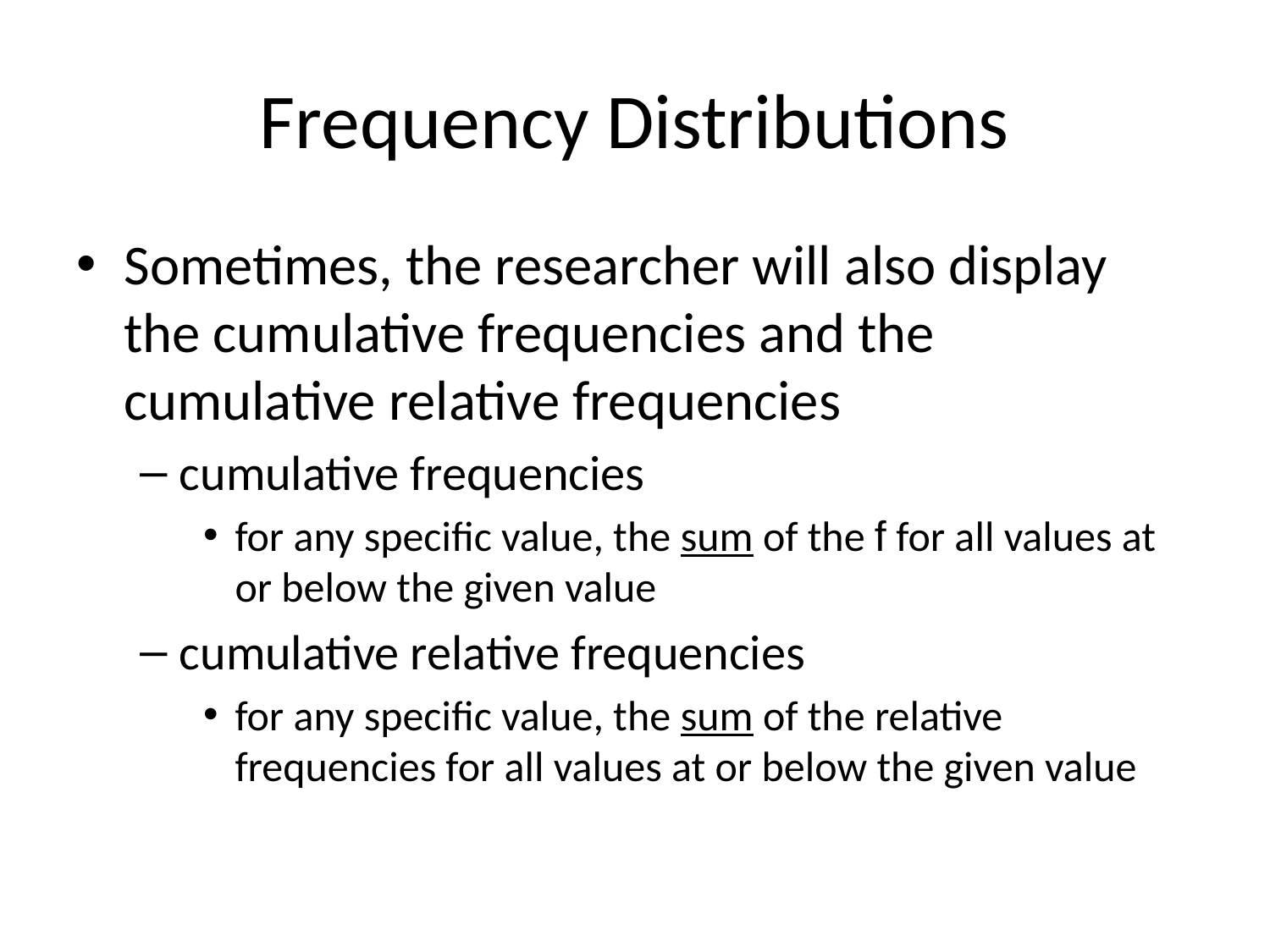

# Frequency Distributions
Sometimes, the researcher will also display the cumulative frequencies and the cumulative relative frequencies
cumulative frequencies
for any specific value, the sum of the f for all values at or below the given value
cumulative relative frequencies
for any specific value, the sum of the relative frequencies for all values at or below the given value